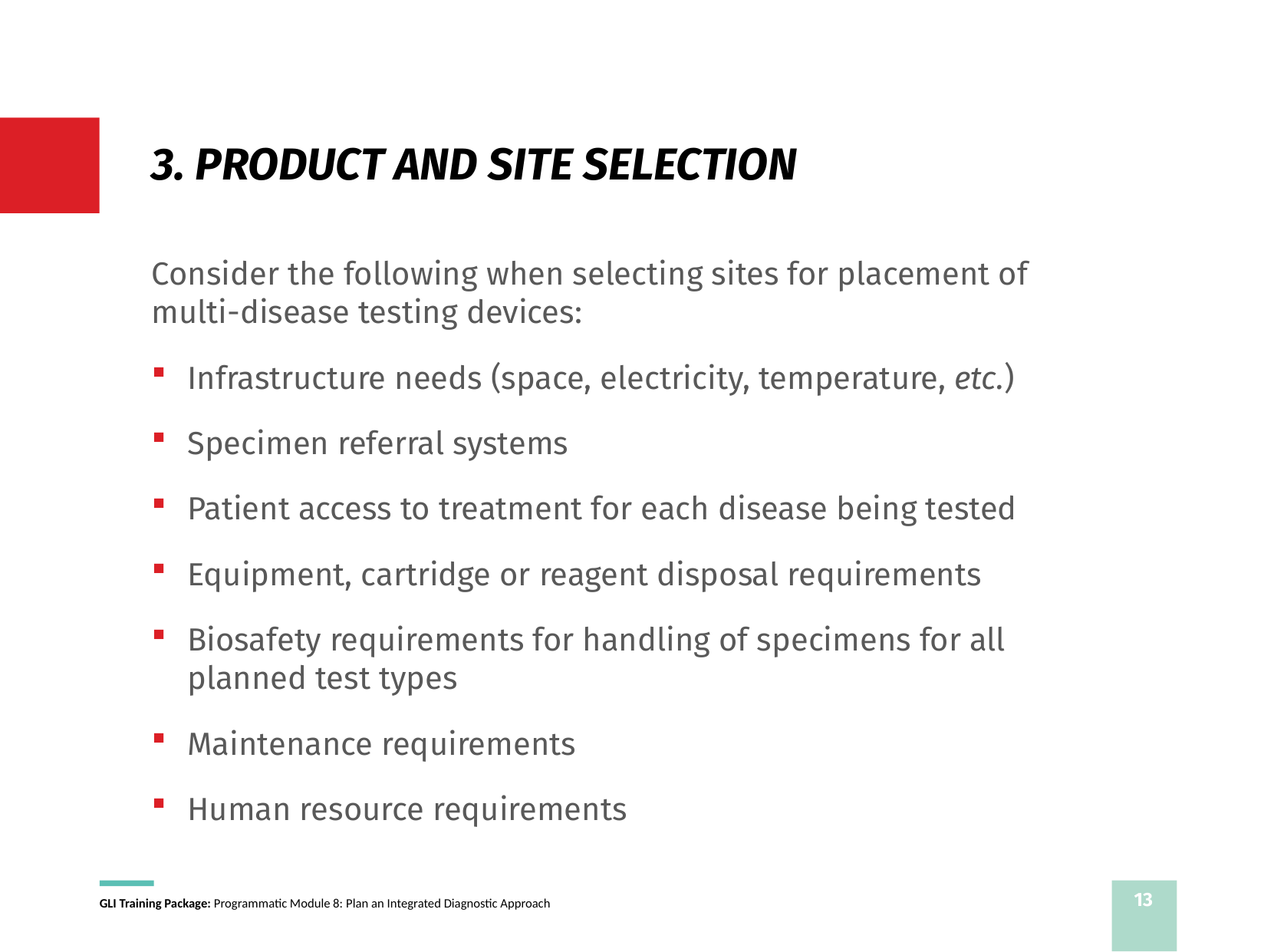

# 3. PRODUCT AND SITE SELECTION
Consider the following when selecting sites for placement of multi-disease testing devices:
Infrastructure needs (space, electricity, temperature, etc.)
Specimen referral systems
Patient access to treatment for each disease being tested
Equipment, cartridge or reagent disposal requirements
Biosafety requirements for handling of specimens for all planned test types
Maintenance requirements
Human resource requirements